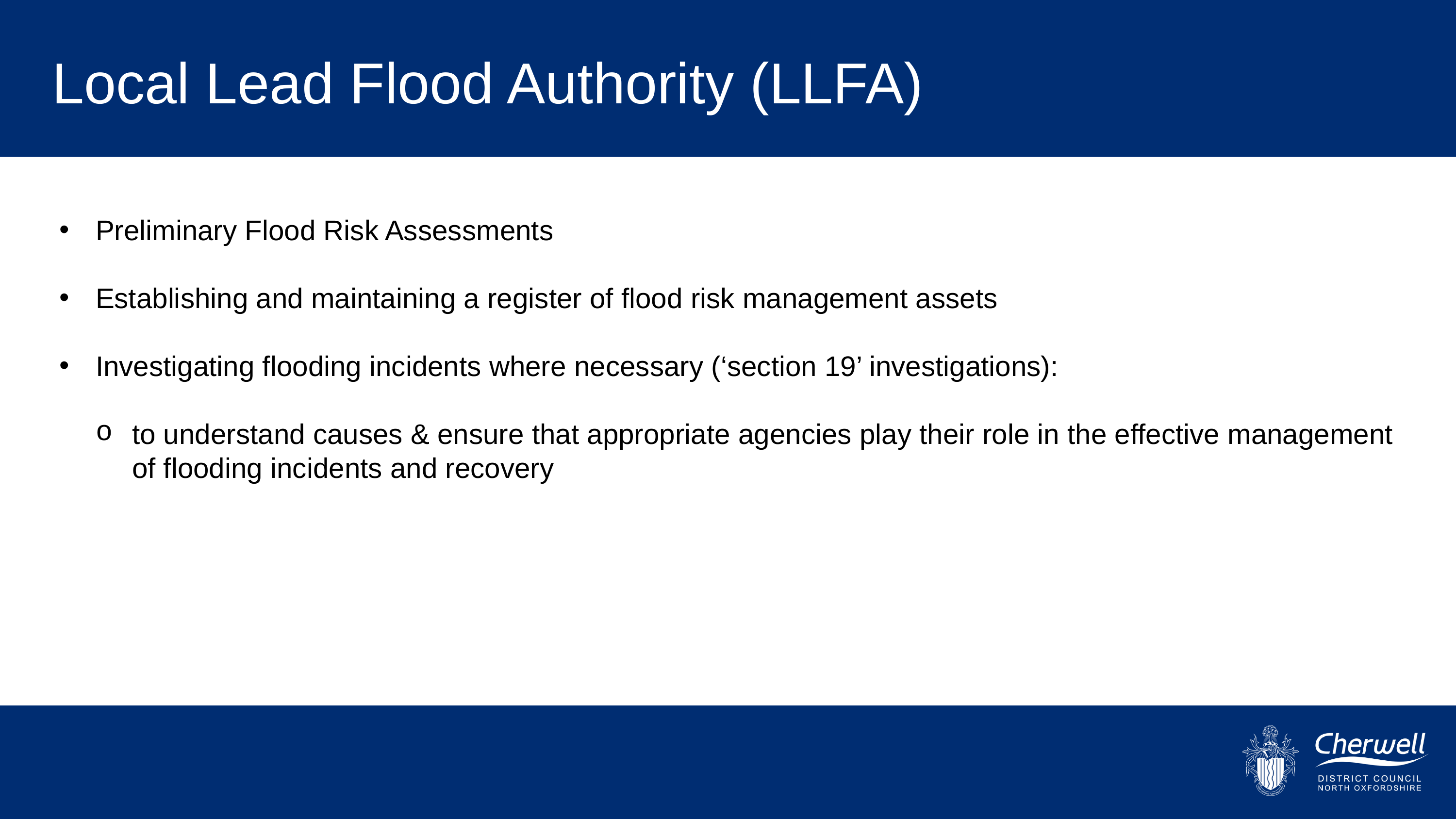

Local Lead Flood Authority (LLFA)

Preliminary Flood Risk Assessments

Establishing and maintaining a register of flood risk management assets

Investigating flooding incidents where necessary (‘section 19’ investigations):

to understand causes & ensure that appropriate agencies play their role in the effective management of flooding incidents and recovery